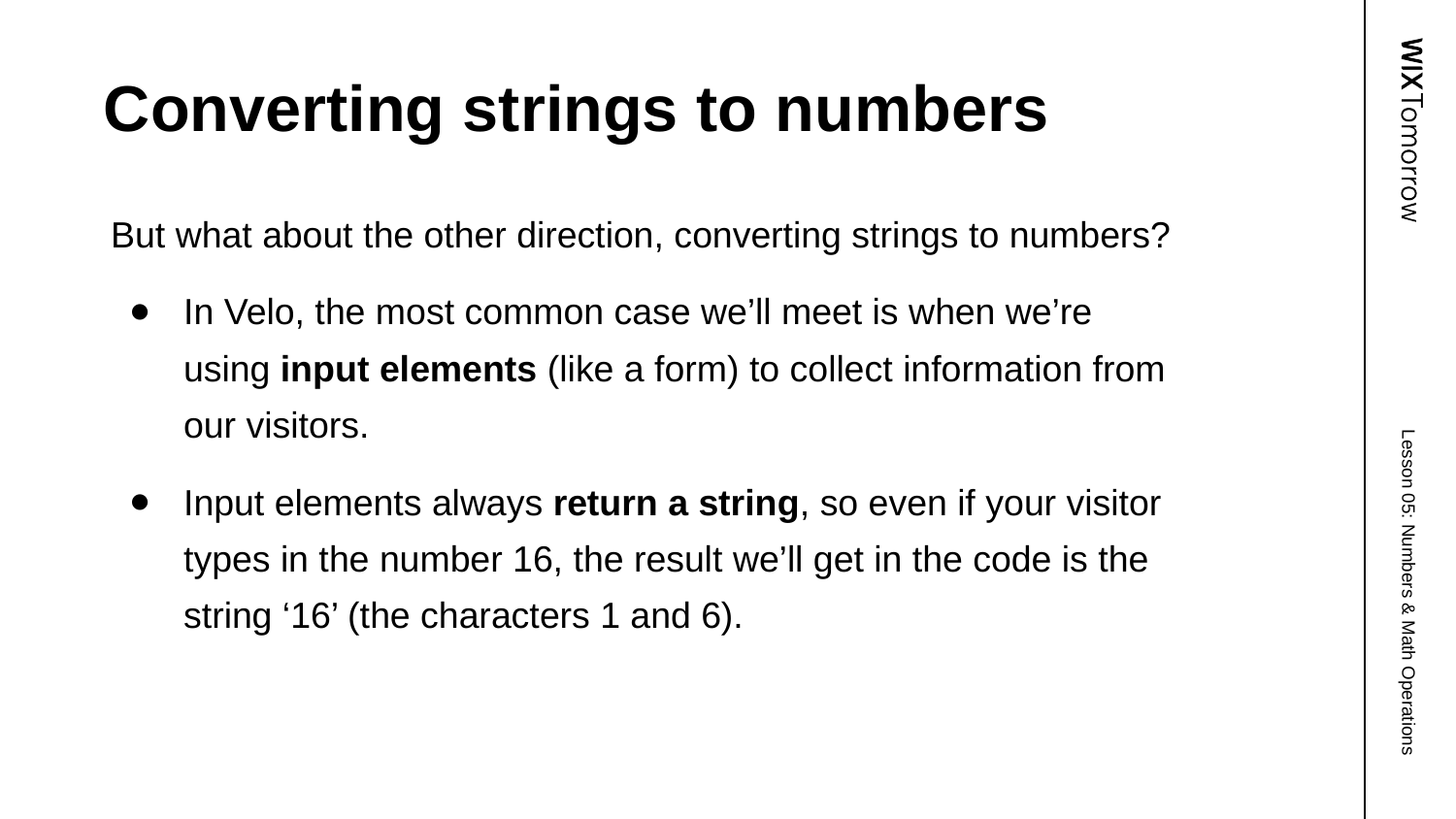

# Converting strings to numbers
But what about the other direction, converting strings to numbers?
In Velo, the most common case we’ll meet is when we’re using input elements (like a form) to collect information from our visitors.
Input elements always return a string, so even if your visitor types in the number 16, the result we’ll get in the code is the string ‘16’ (the characters 1 and 6).